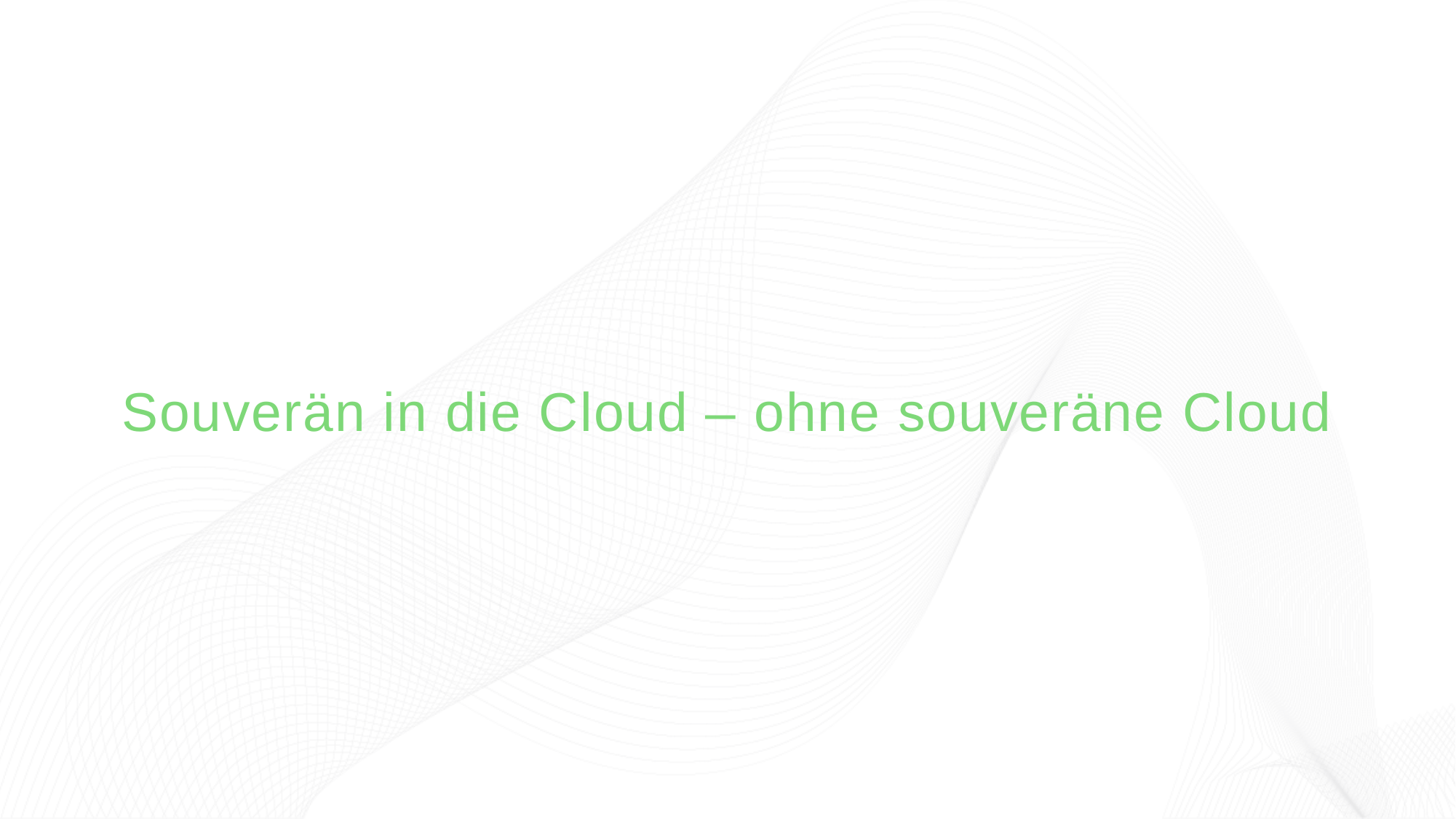

# Souverän in die Cloud – ohne souveräne Cloud